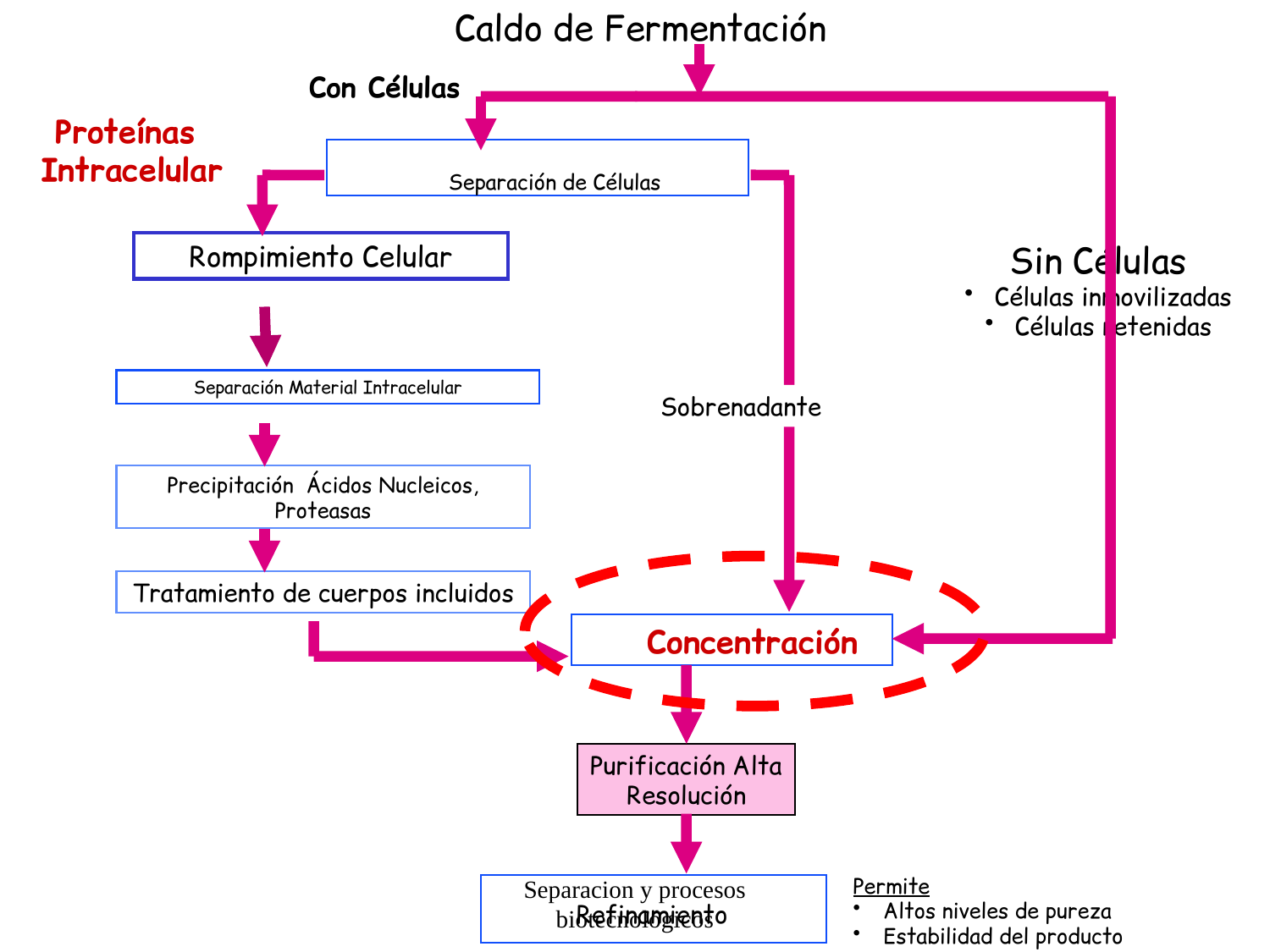

Caldo de Fermentación

Con Células

Proteínas
Intracelular

 Separación de Células

Rompimiento Celular
Sin Células
Células inmovilizadas
Células retenidas

Separación Material Intracelular
Sobrenadante

Precipitación  Ácidos Nucleicos, Proteasas

Tratamiento de cuerpos incluidos

Concentración

Purificación Alta
Resolución

Permite
Altos niveles de pureza
Estabilidad del producto
Separacion y procesos biotecnológicos

Refinamiento